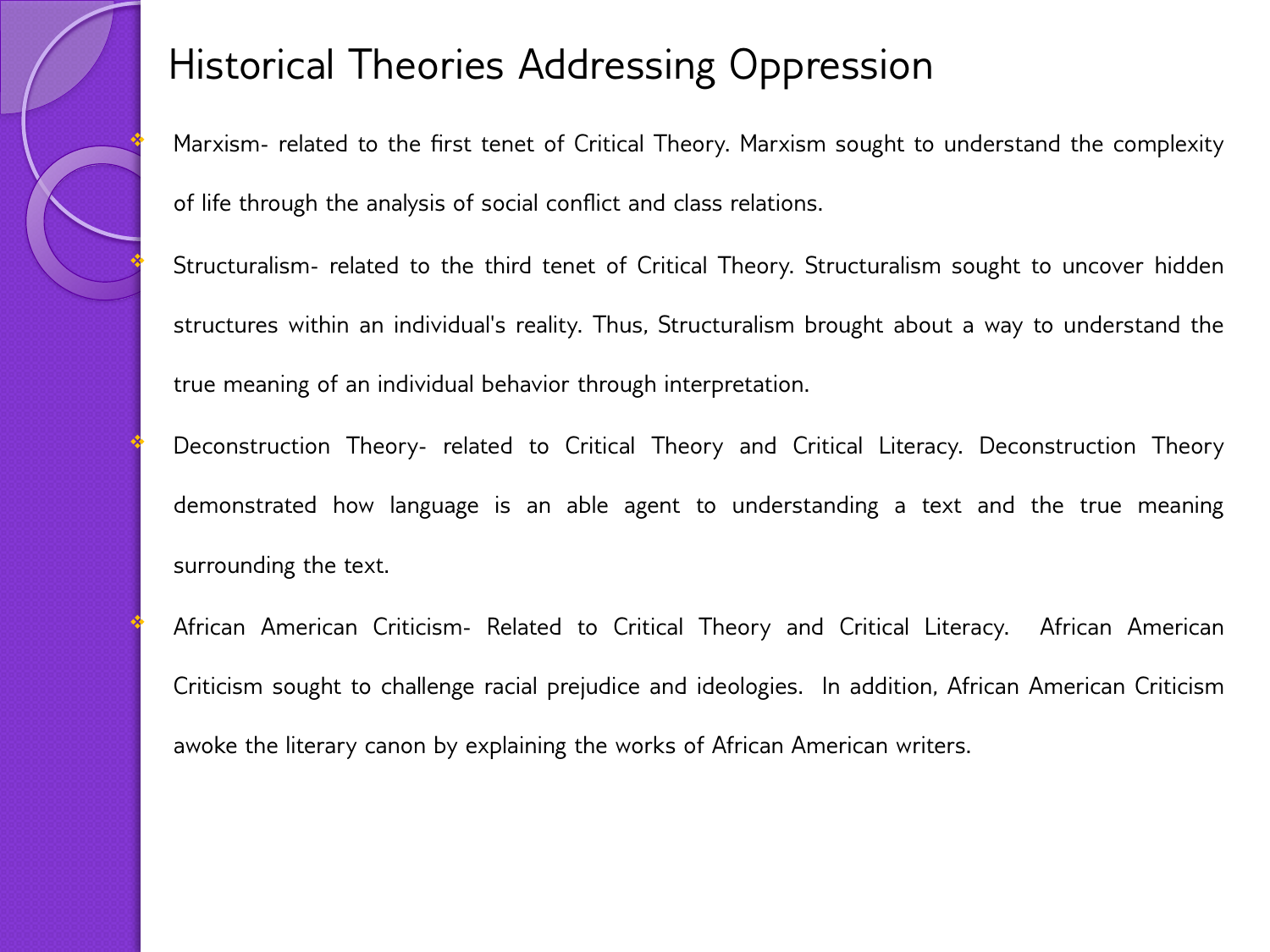

# Historical Theories Addressing Oppression
Marxism- related to the first tenet of Critical Theory. Marxism sought to understand the complexity of life through the analysis of social conflict and class relations.
Structuralism- related to the third tenet of Critical Theory. Structuralism sought to uncover hidden structures within an individual's reality. Thus, Structuralism brought about a way to understand the true meaning of an individual behavior through interpretation.
Deconstruction Theory- related to Critical Theory and Critical Literacy. Deconstruction Theory demonstrated how language is an able agent to understanding a text and the true meaning surrounding the text.
African American Criticism- Related to Critical Theory and Critical Literacy.  African American Criticism sought to challenge racial prejudice and ideologies.  In addition, African American Criticism awoke the literary canon by explaining the works of African American writers.